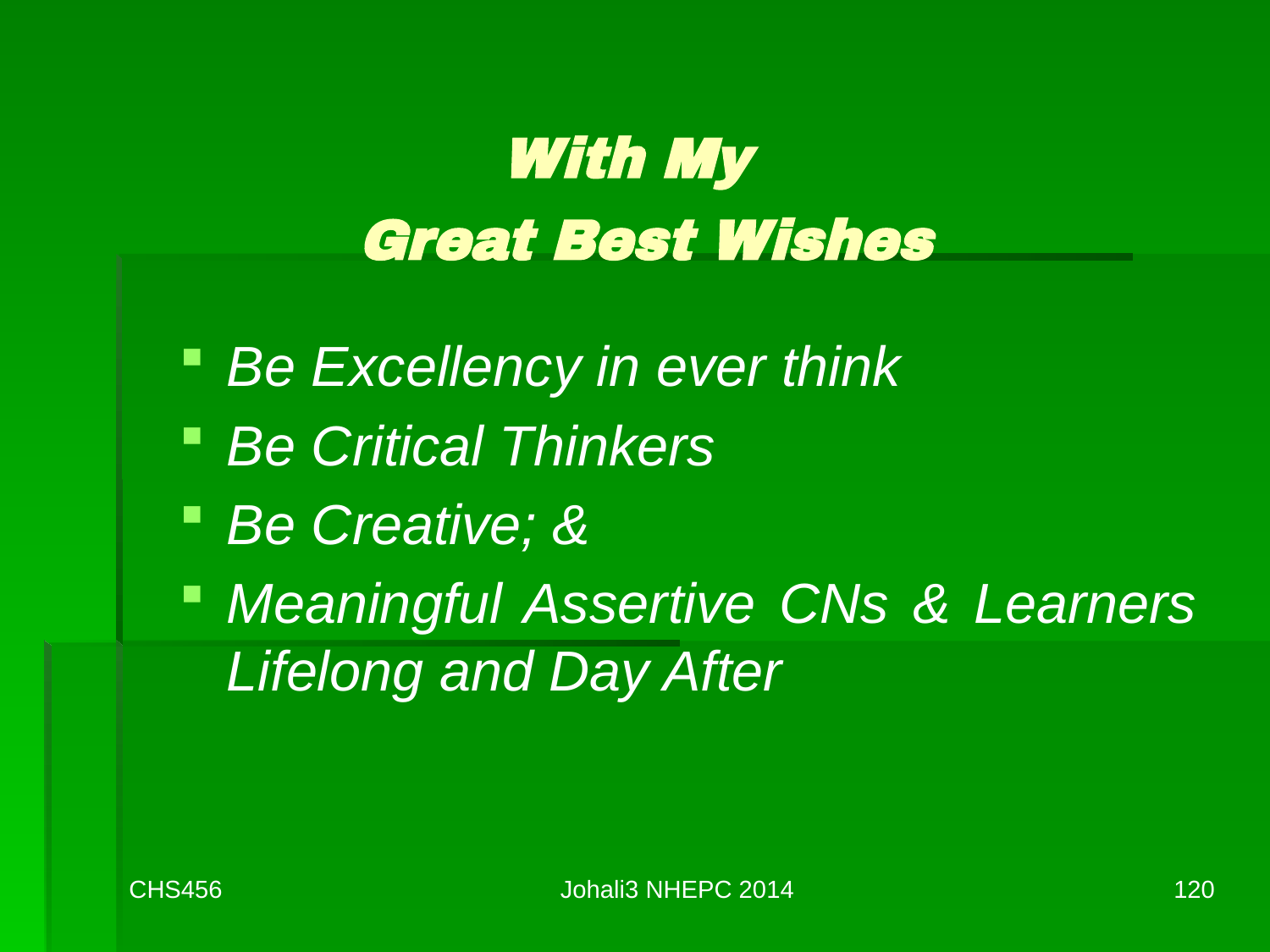

# With My Great Best Wishes
Be Excellency in ever think
Be Critical Thinkers
Be Creative; &
Meaningful Assertive CNs & Learners Lifelong and Day After
CHS456
Johali3 NHEPC 2014
120